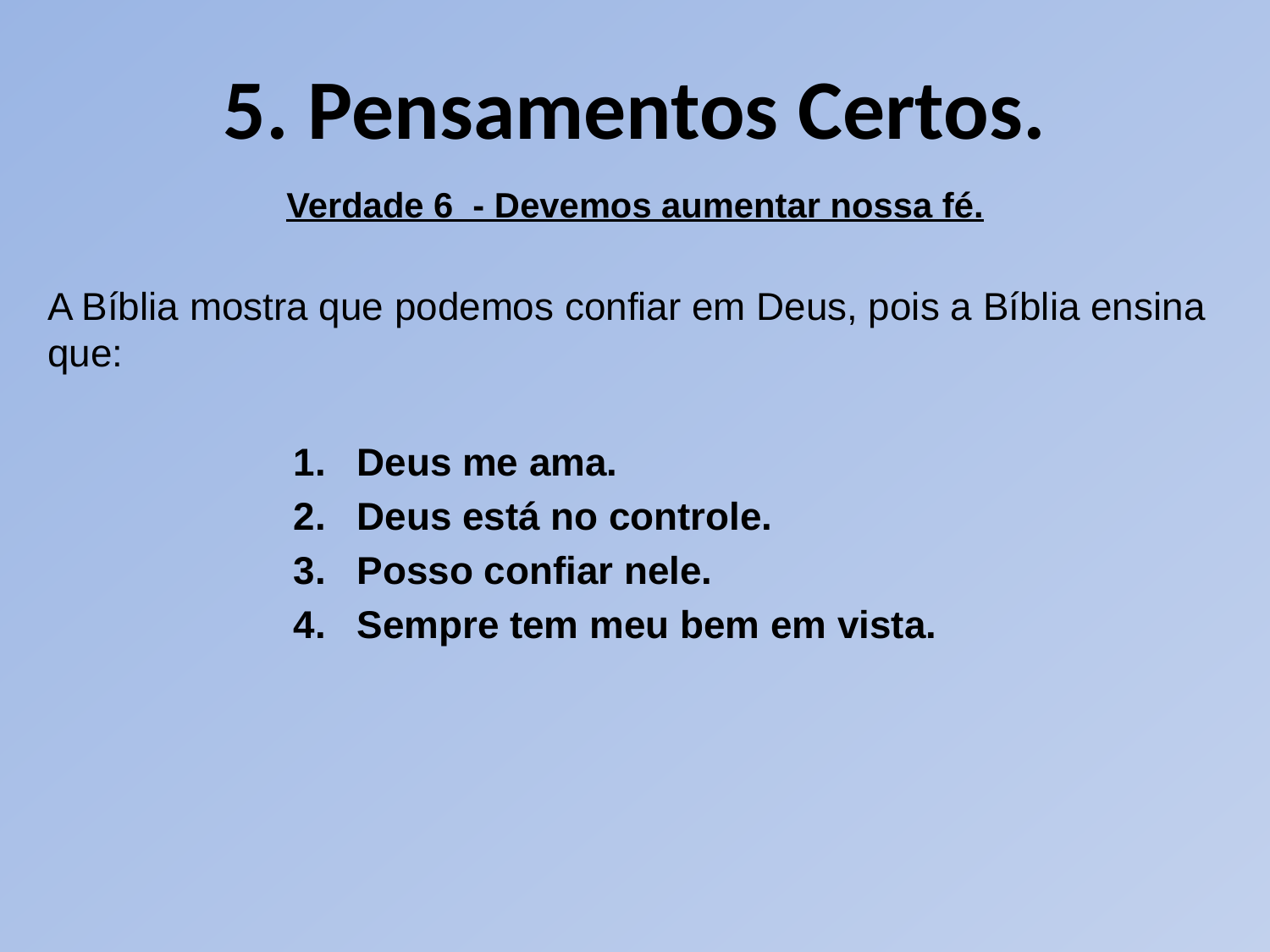

# 5. Pensamentos Certos.
Verdade 6  - Devemos aumentar nossa fé.

A Bíblia mostra que podemos confiar em Deus, pois a Bíblia ensina que:

Deus me ama.
Deus está no controle.
Posso confiar nele.
Sempre tem meu bem em vista.